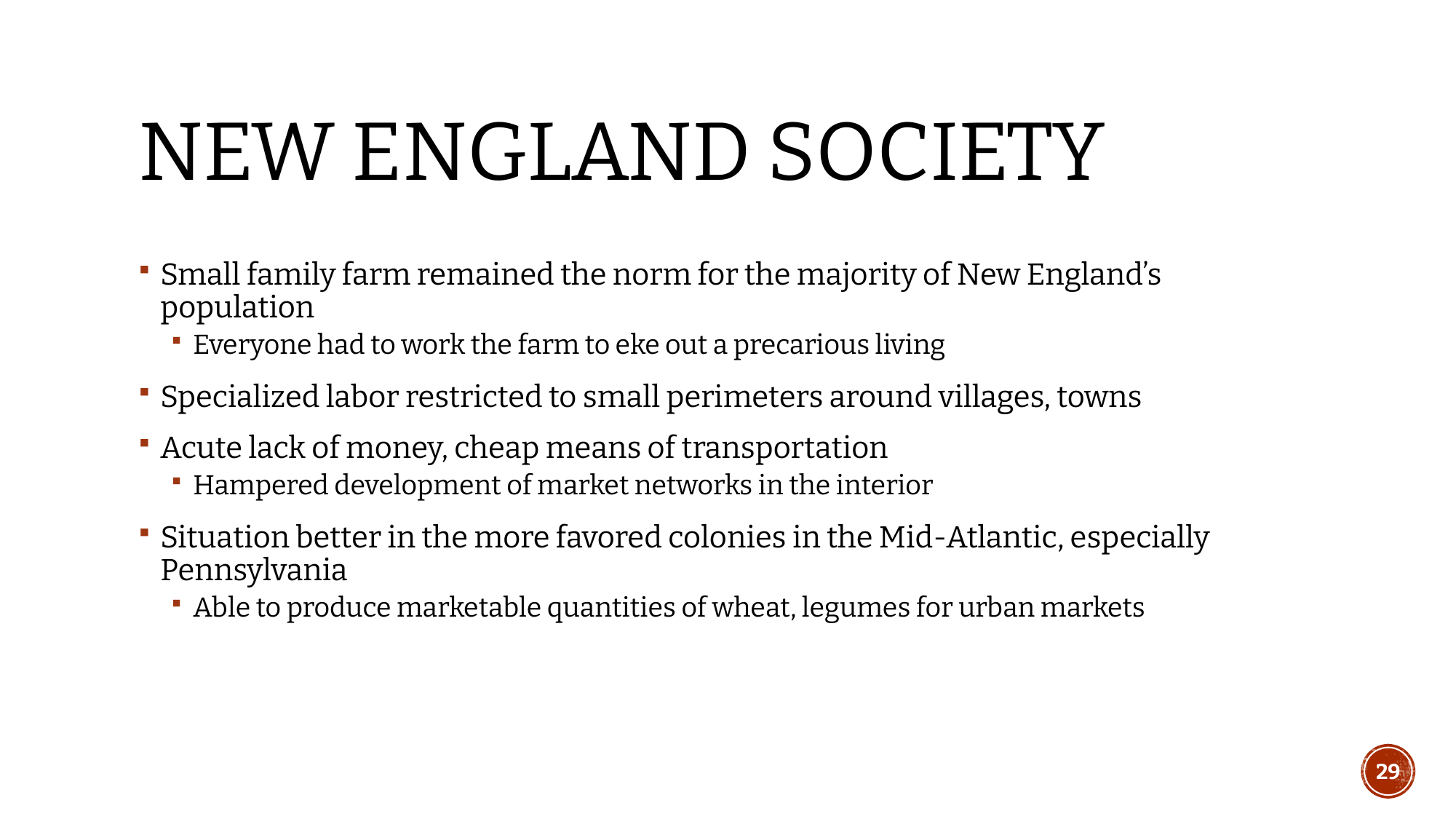

# New England Society
Small family farm remained the norm for the majority of New England’s population
Everyone had to work the farm to eke out a precarious living
Specialized labor restricted to small perimeters around villages, towns
Acute lack of money, cheap means of transportation
Hampered development of market networks in the interior
Situation better in the more favored colonies in the Mid-Atlantic, especially Pennsylvania
Able to produce marketable quantities of wheat, legumes for urban markets
29